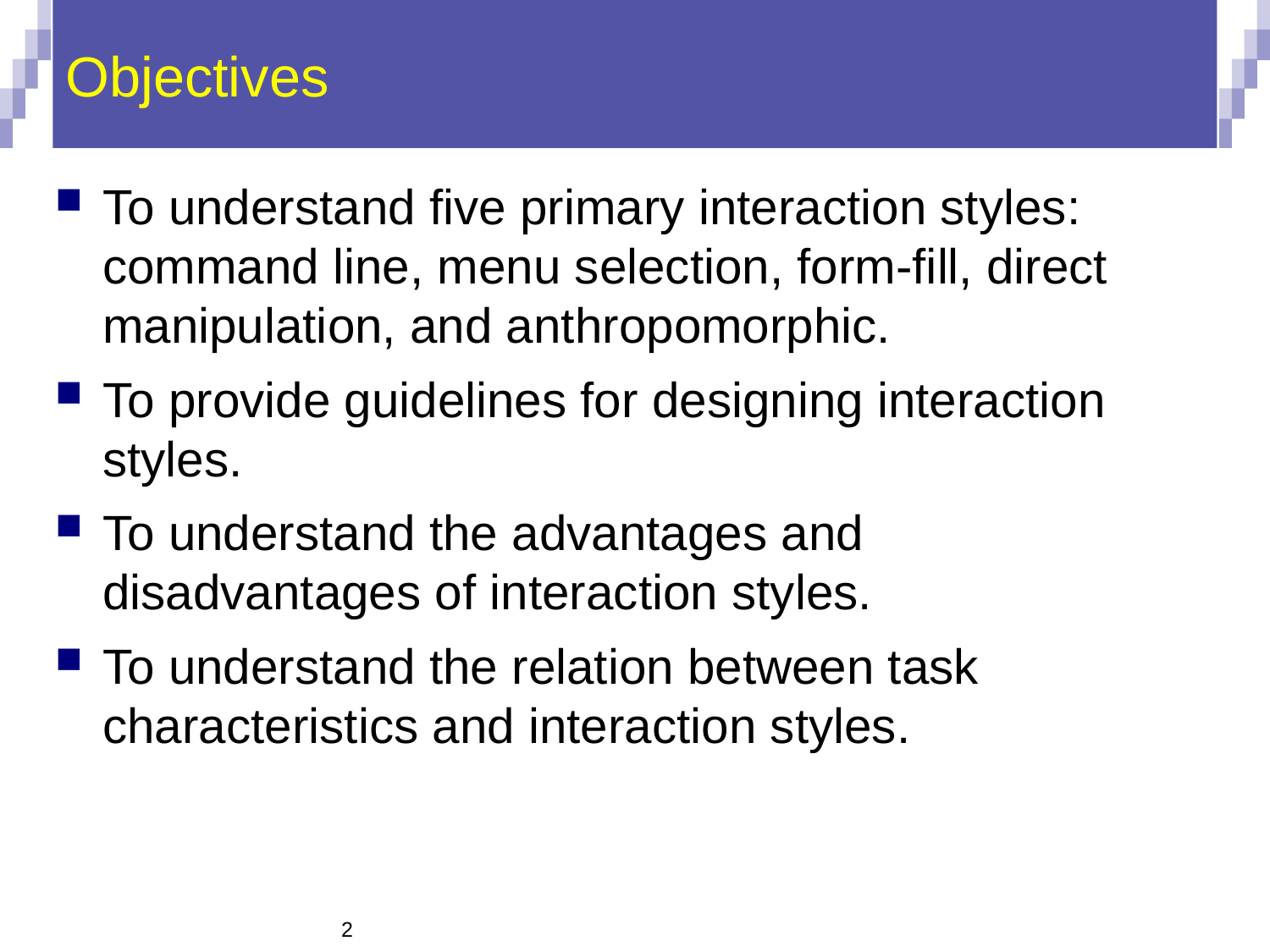

# Objectives
To understand five primary interaction styles: command line, menu selection, form-ﬁll, direct manipulation, and anthropomorphic.
To provide guidelines for designing interaction styles.
To understand the advantages and disadvantages of interaction styles.
To understand the relation between task characteristics and interaction styles.

2